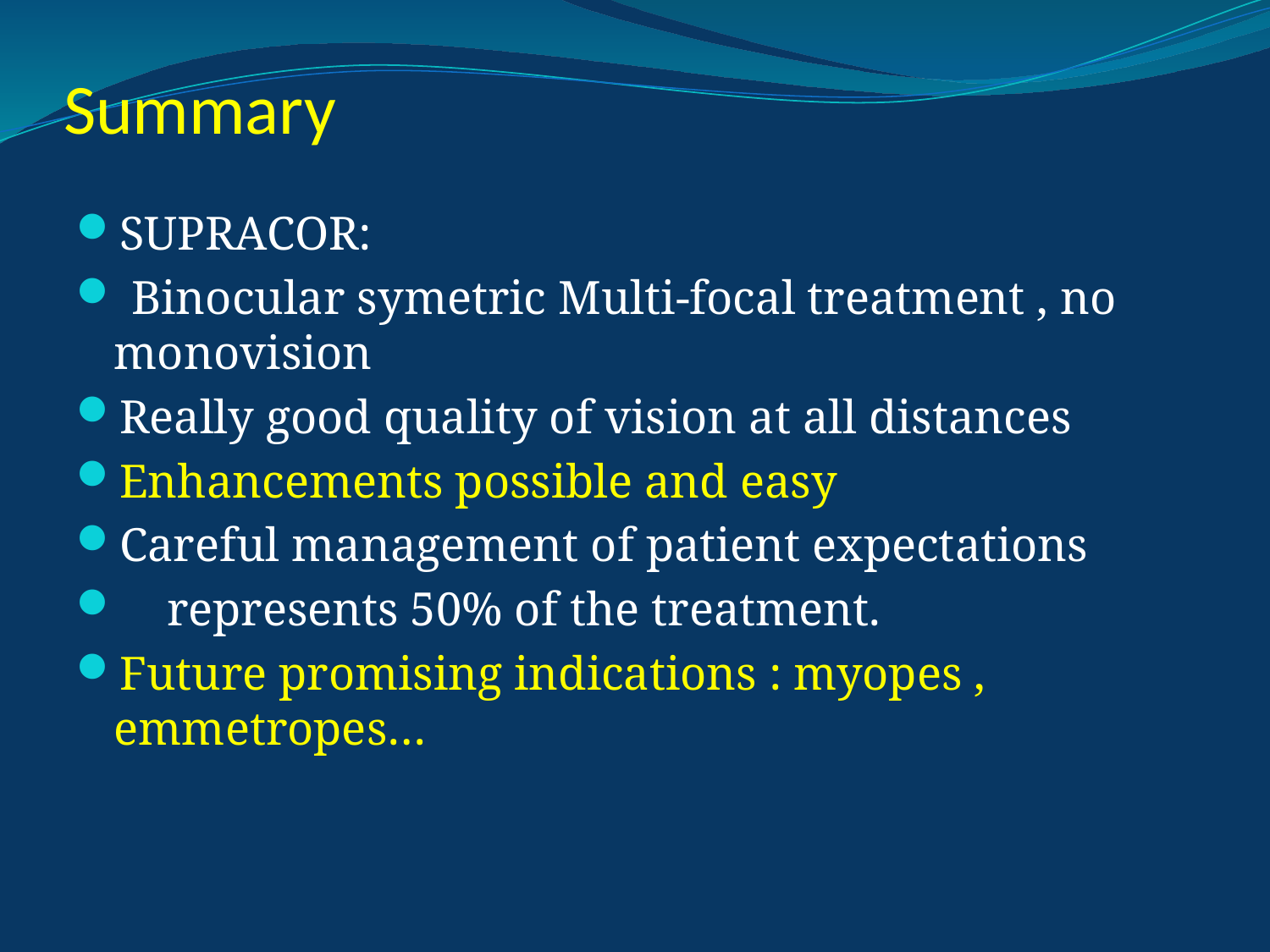

# Summary
SUPRACOR:
 Binocular symetric Multi-focal treatment , no monovision
Really good quality of vision at all distances
Enhancements possible and easy
Careful management of patient expectations
    represents 50% of the treatment.
Future promising indications : myopes , emmetropes…